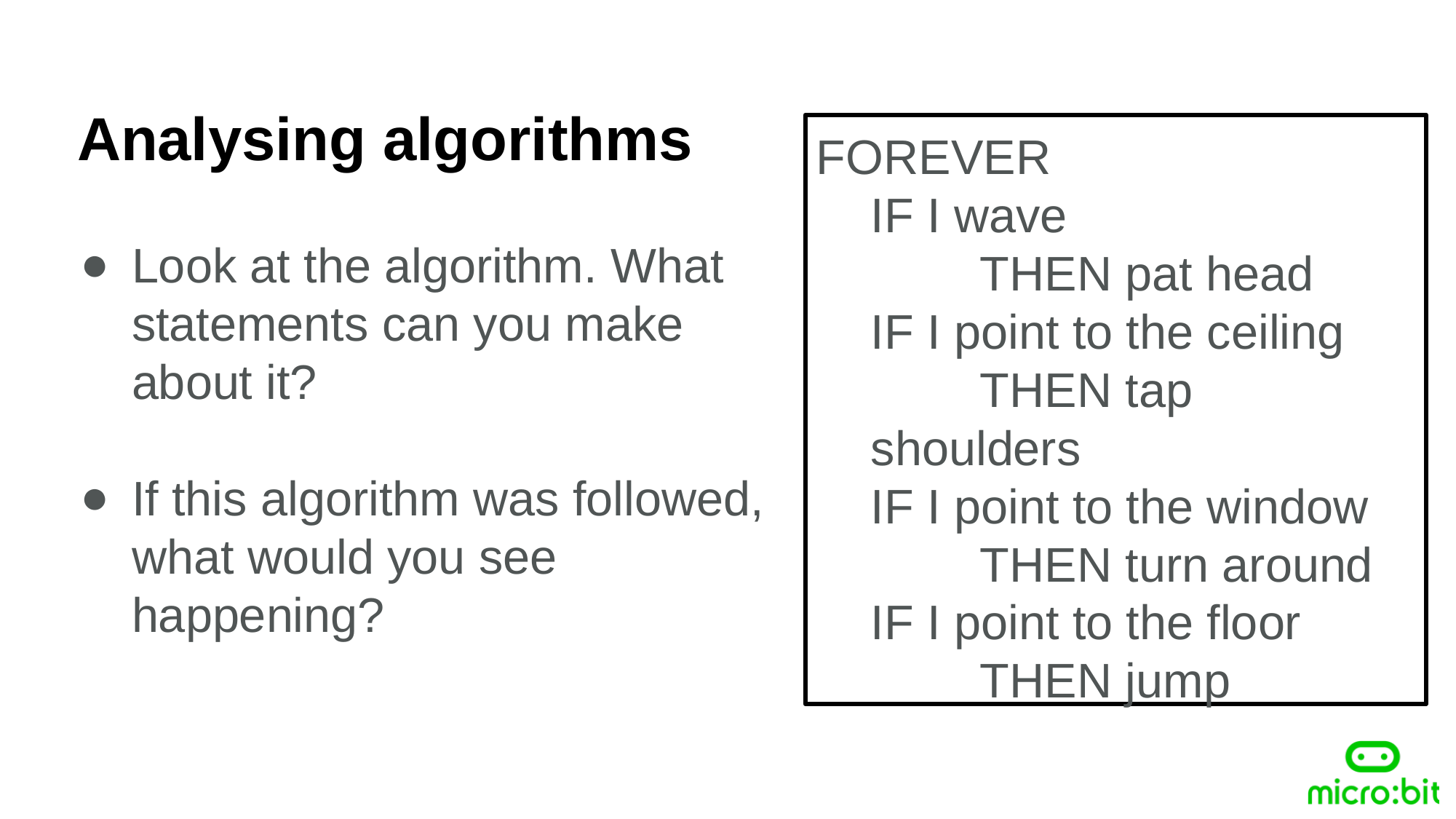

Analysing algorithms

Look at the algorithm. What statements can you make about it?

If this algorithm was followed, what would you see happening?

FOREVER
IF I wave
	THEN pat head
IF I point to the ceiling
	THEN tap shoulders
IF I point to the window
	THEN turn around
IF I point to the floor
	THEN jump